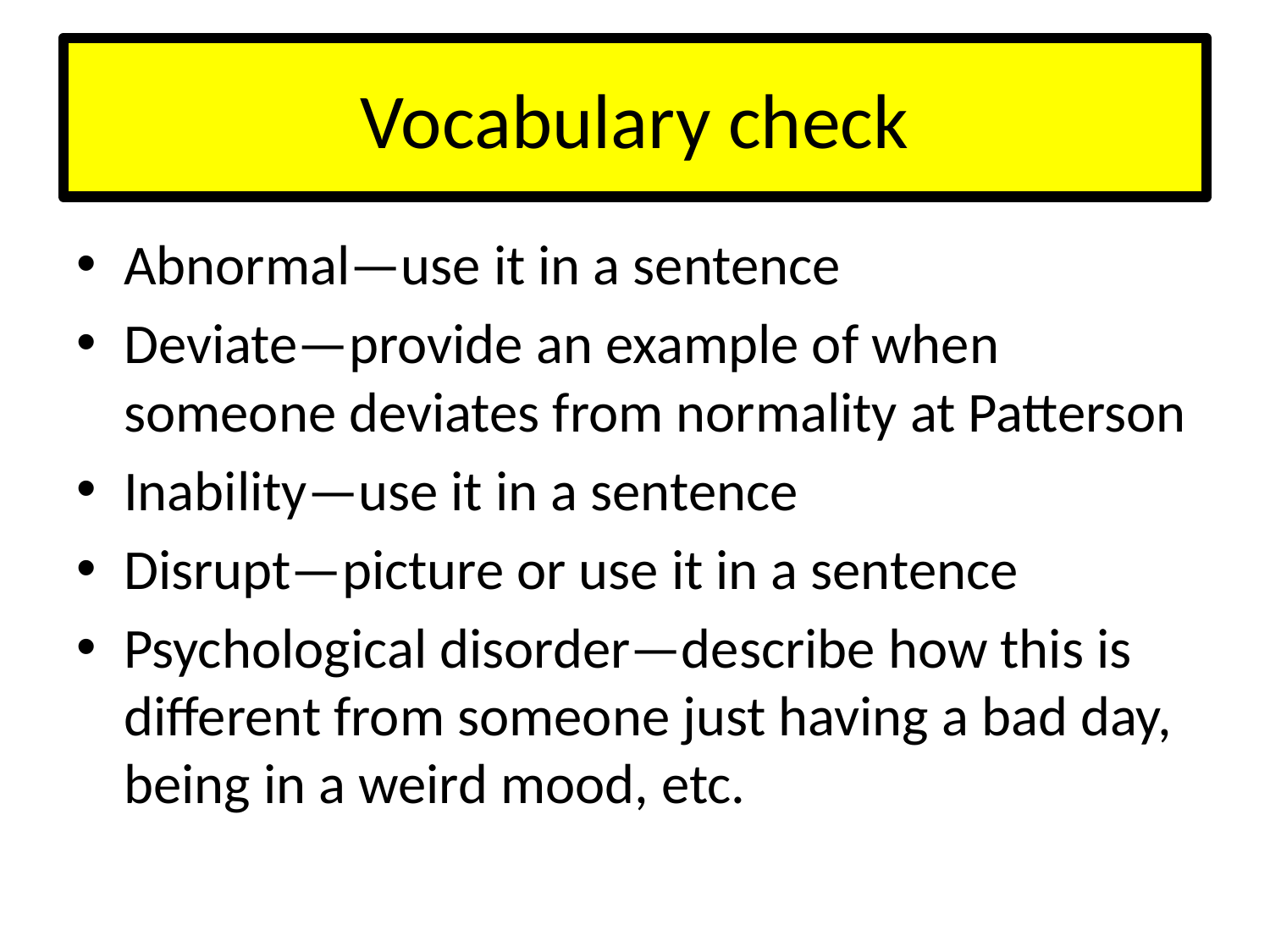

# Vocabulary check
Abnormal—use it in a sentence
Deviate—provide an example of when someone deviates from normality at Patterson
Inability—use it in a sentence
Disrupt—picture or use it in a sentence
Psychological disorder—describe how this is different from someone just having a bad day, being in a weird mood, etc.